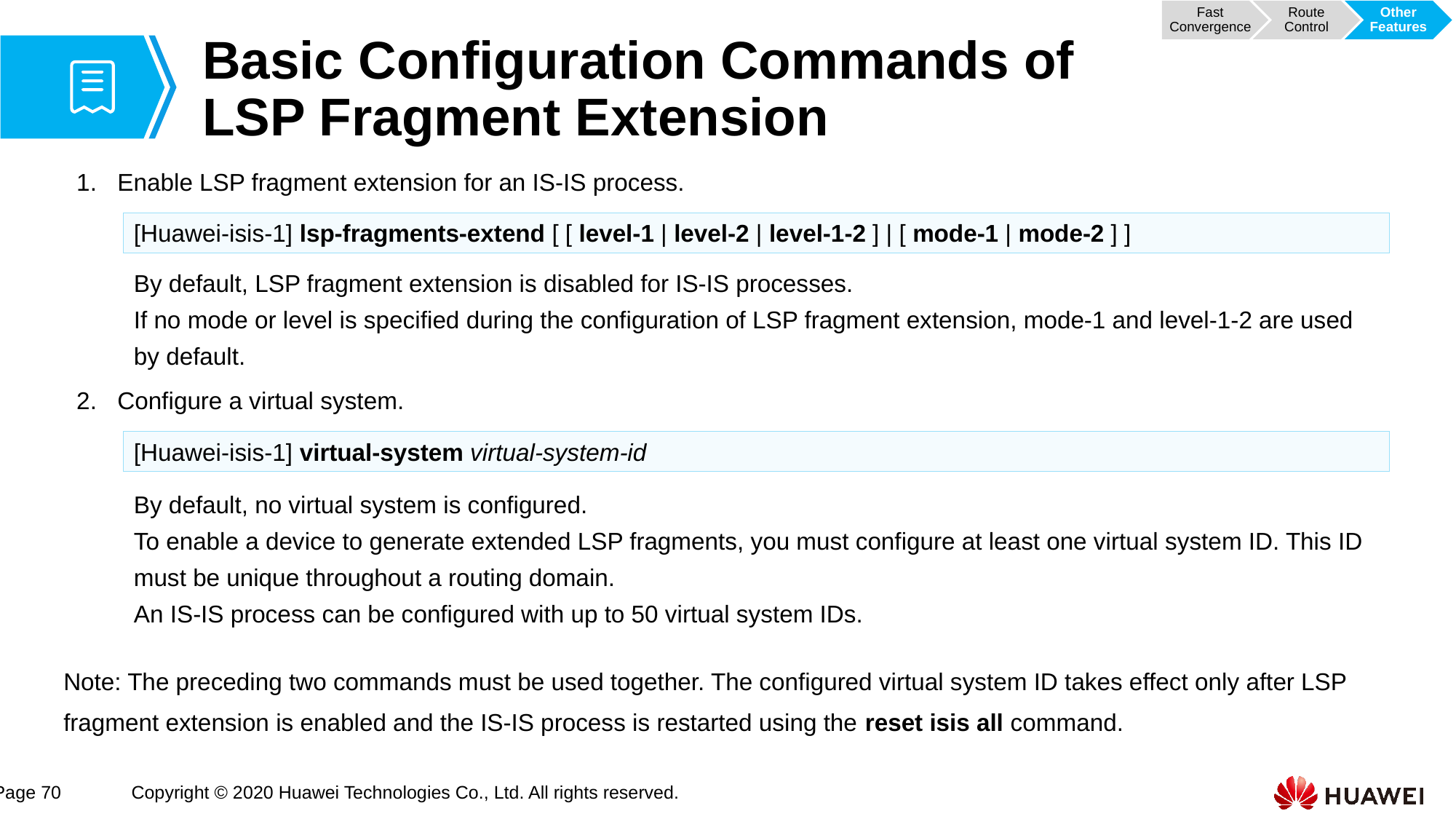

Fast Convergence
Route Control
Other Features
# Basic Configuration Commands of LSP Fragment Extension
Enable LSP fragment extension for an IS-IS process.
[Huawei-isis-1] lsp-fragments-extend [ [ level-1 | level-2 | level-1-2 ] | [ mode-1 | mode-2 ] ]
By default, LSP fragment extension is disabled for IS-IS processes.
If no mode or level is specified during the configuration of LSP fragment extension, mode-1 and level-1-2 are used by default.
Configure a virtual system.
[Huawei-isis-1] virtual-system virtual-system-id
By default, no virtual system is configured.
To enable a device to generate extended LSP fragments, you must configure at least one virtual system ID. This ID must be unique throughout a routing domain.
An IS-IS process can be configured with up to 50 virtual system IDs.
Note: The preceding two commands must be used together. The configured virtual system ID takes effect only after LSP fragment extension is enabled and the IS-IS process is restarted using the reset isis all command.